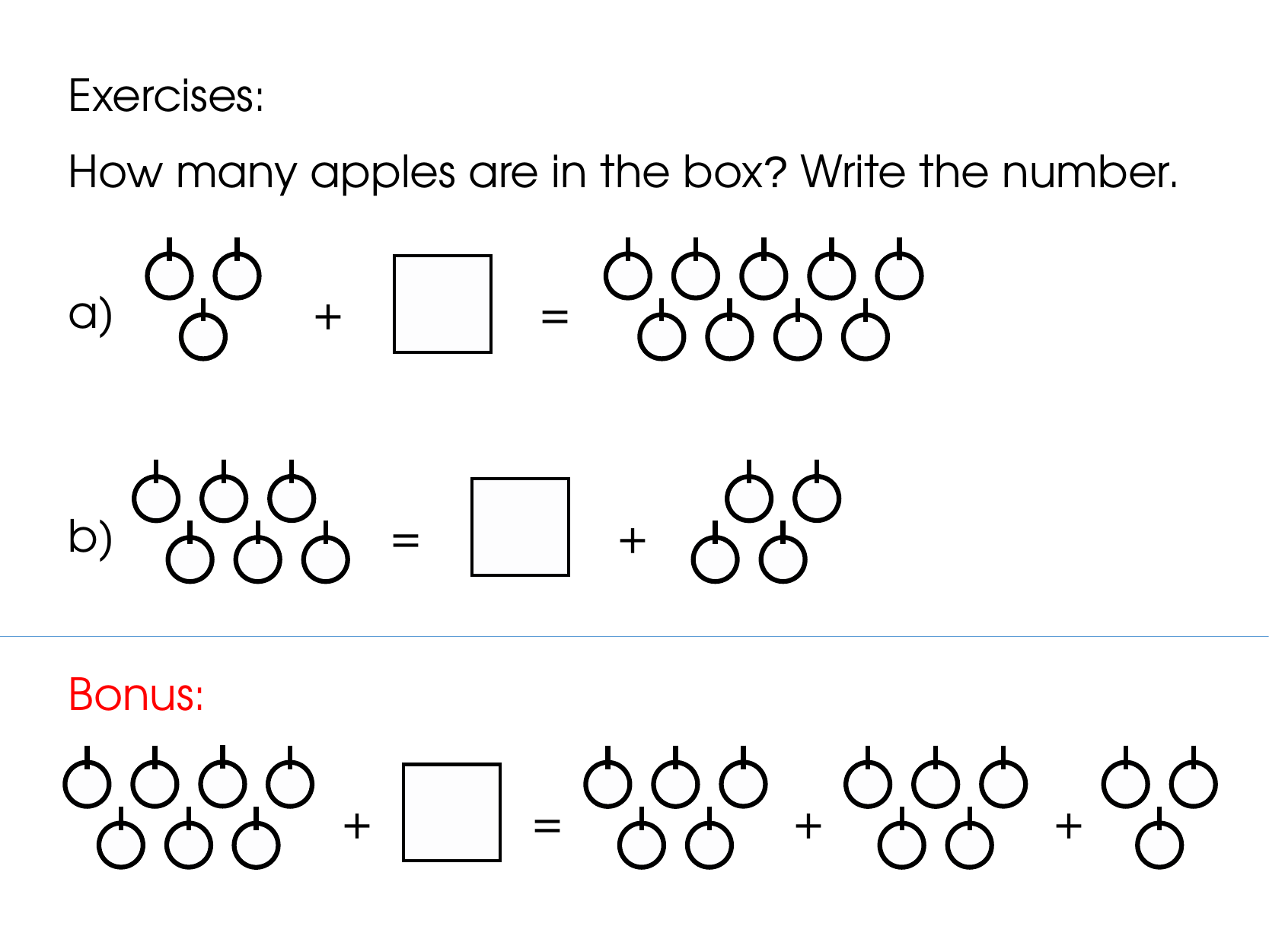

Exercises:
How many apples are in the box? Write the number.

a)
+
=

b)
=
+

Bonus:

+
=
+
+